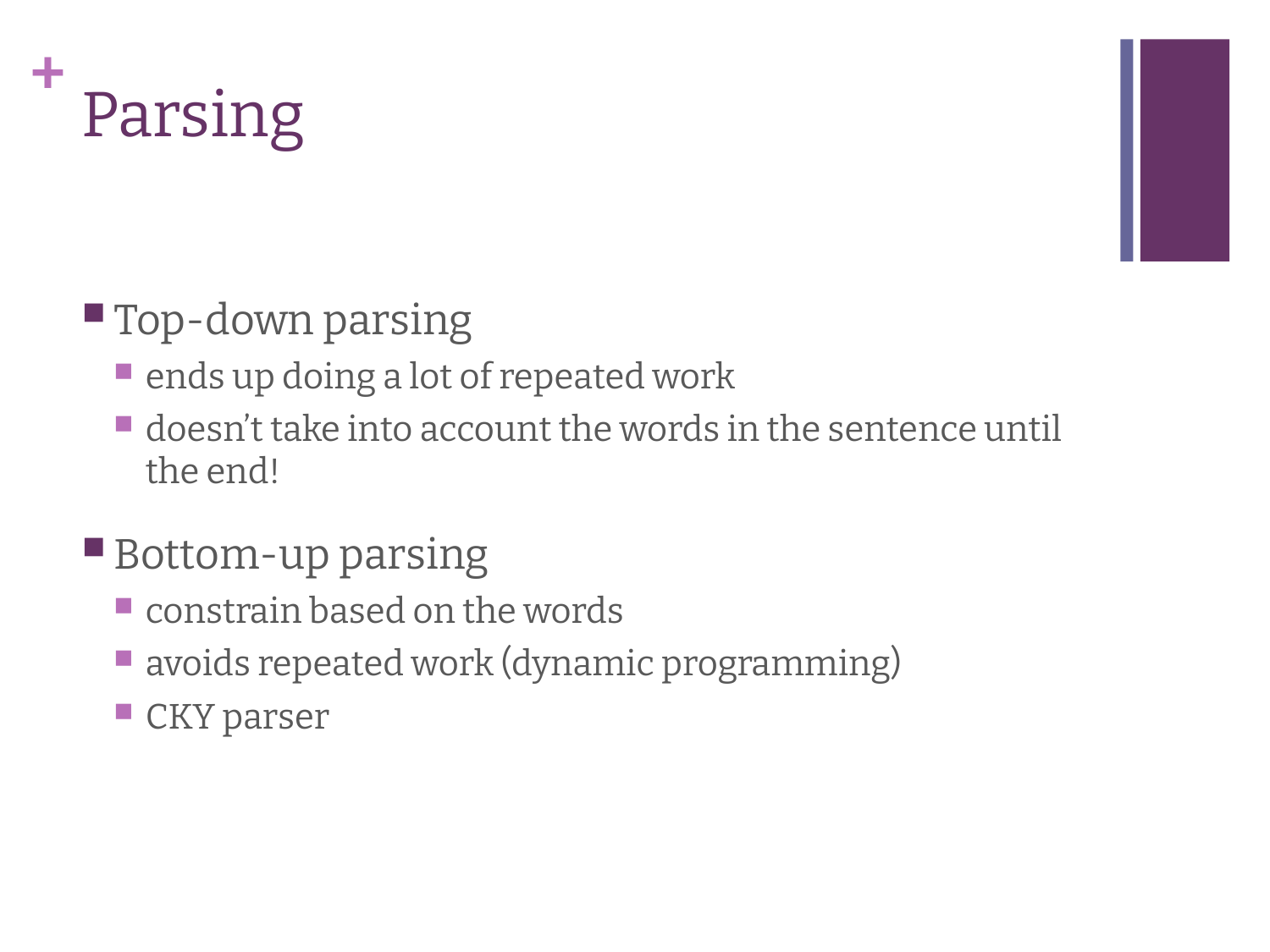

# Parsing
Top-down parsing
ends up doing a lot of repeated work
doesn’t take into account the words in the sentence until the end!
Bottom-up parsing
constrain based on the words
avoids repeated work (dynamic programming)
CKY parser